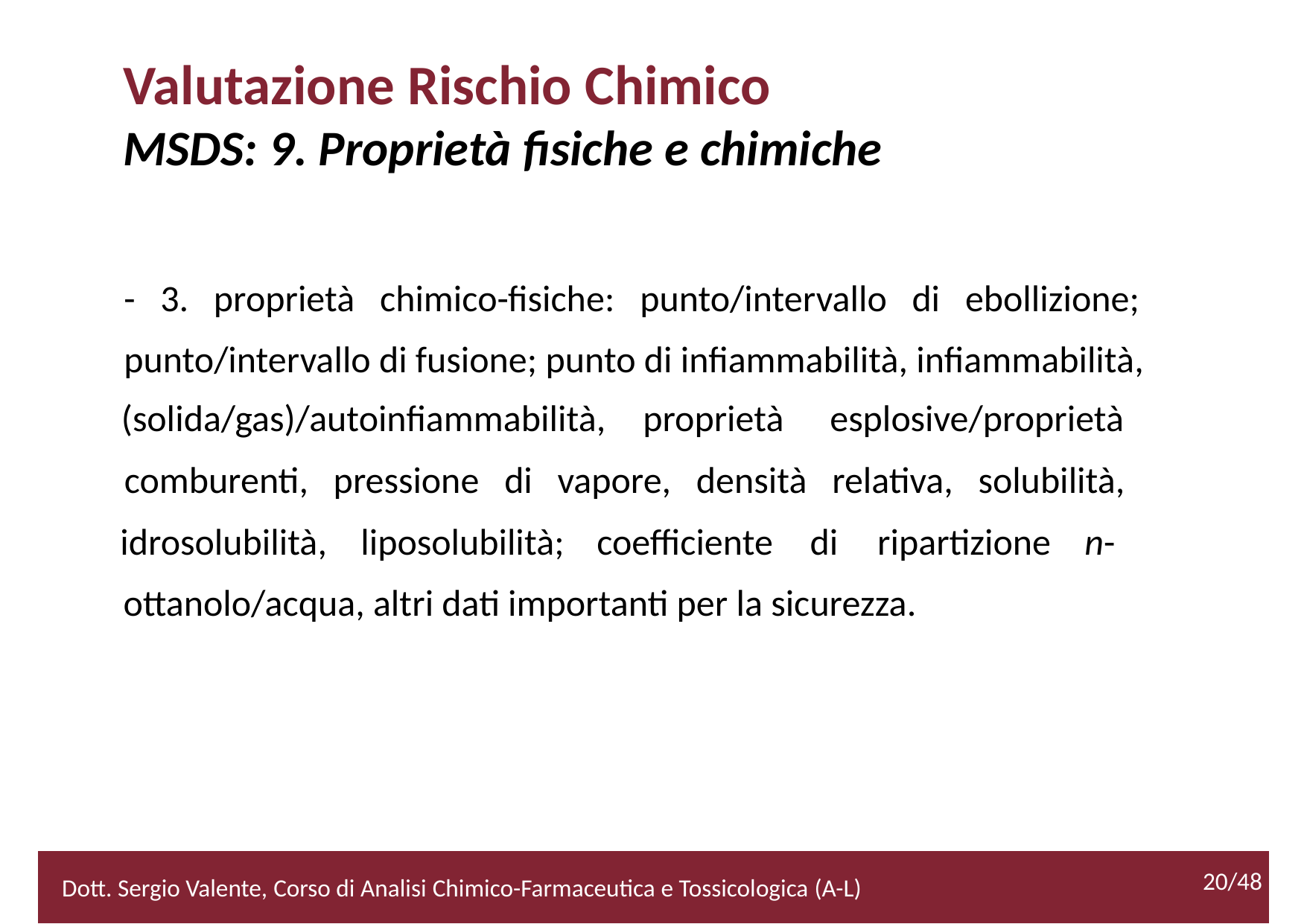

Valutazione Rischio Chimico
MSDS: 9. Proprietà fisiche e chimiche
-   3.   proprietà   chimico-fisiche:   punto/intervallo   di   ebollizione;

punto/intervallo di fusione; punto di infiammabilità, infiammabilità,
(solida/gas)/autoinfiammabilità,
proprietà
esplosive/proprietà
comburenti,   pressione   di   vapore,   densità   relativa,   solubilità,
idrosolubilità,
liposolubilità;
coefficiente
di
ripartizione
n-
ottanolo/acqua, altri dati importanti per la sicurezza.

20/48
2/52
Dott. Sergio Valente, Corso di Analisi Chimico-Farmaceutica e Tossicologica (A-L)